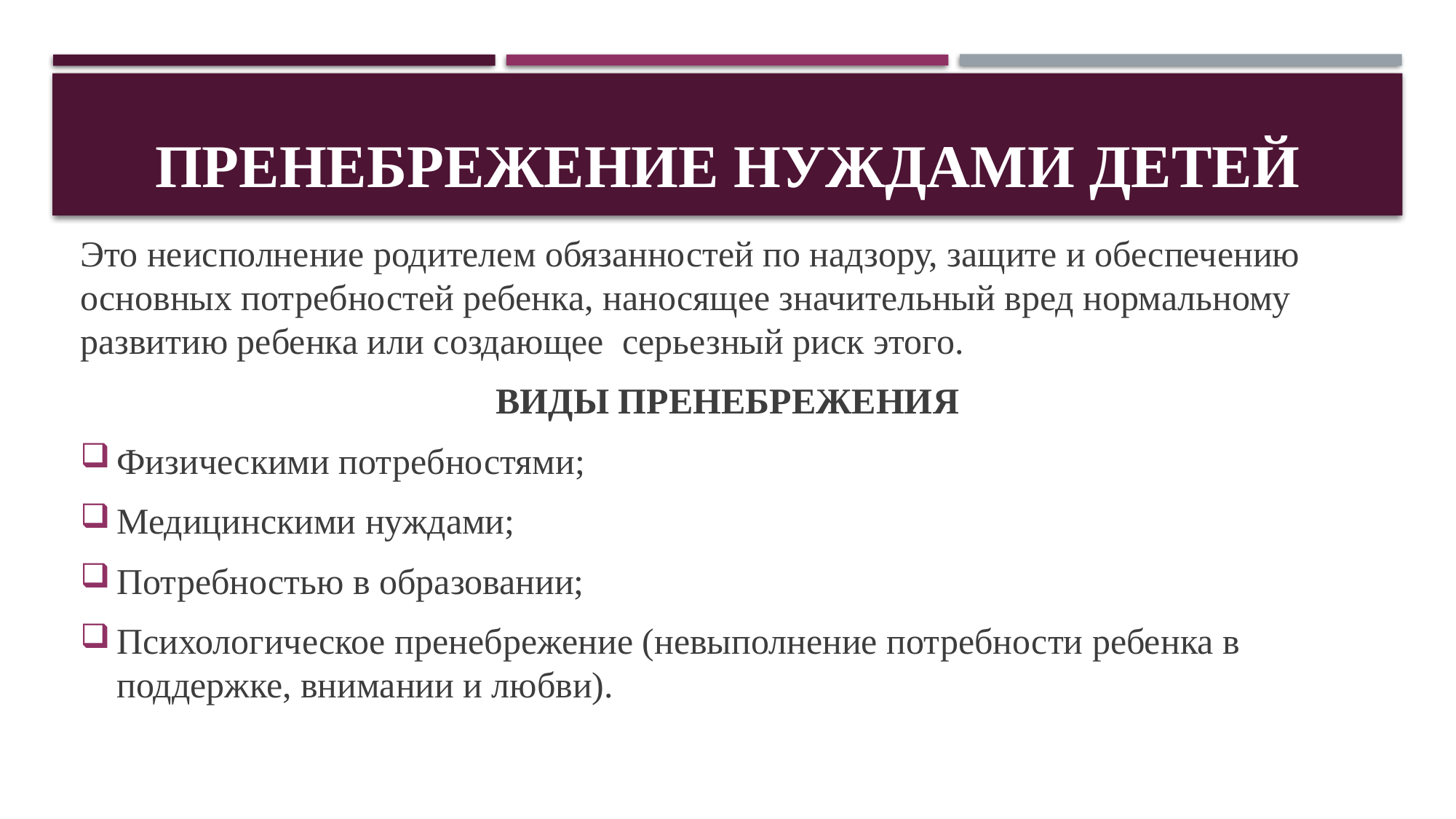

# ПРЕНЕБРЕЖЕНИЕ НУЖДАМИ ДЕТЕЙ
Это неисполнение родителем обязанностей по надзору, защите и обеспечению основных потребностей ребенка, наносящее значительный вред нормальному развитию ребенка или создающее  серьезный риск этого.
ВИДЫ ПРЕНЕБРЕЖЕНИЯ
Физическими потребностями;
Медицинскими нуждами;
Потребностью в образовании;
Психологическое пренебрежение (невыполнение потребности ребенка в поддержке, внимании и любви).